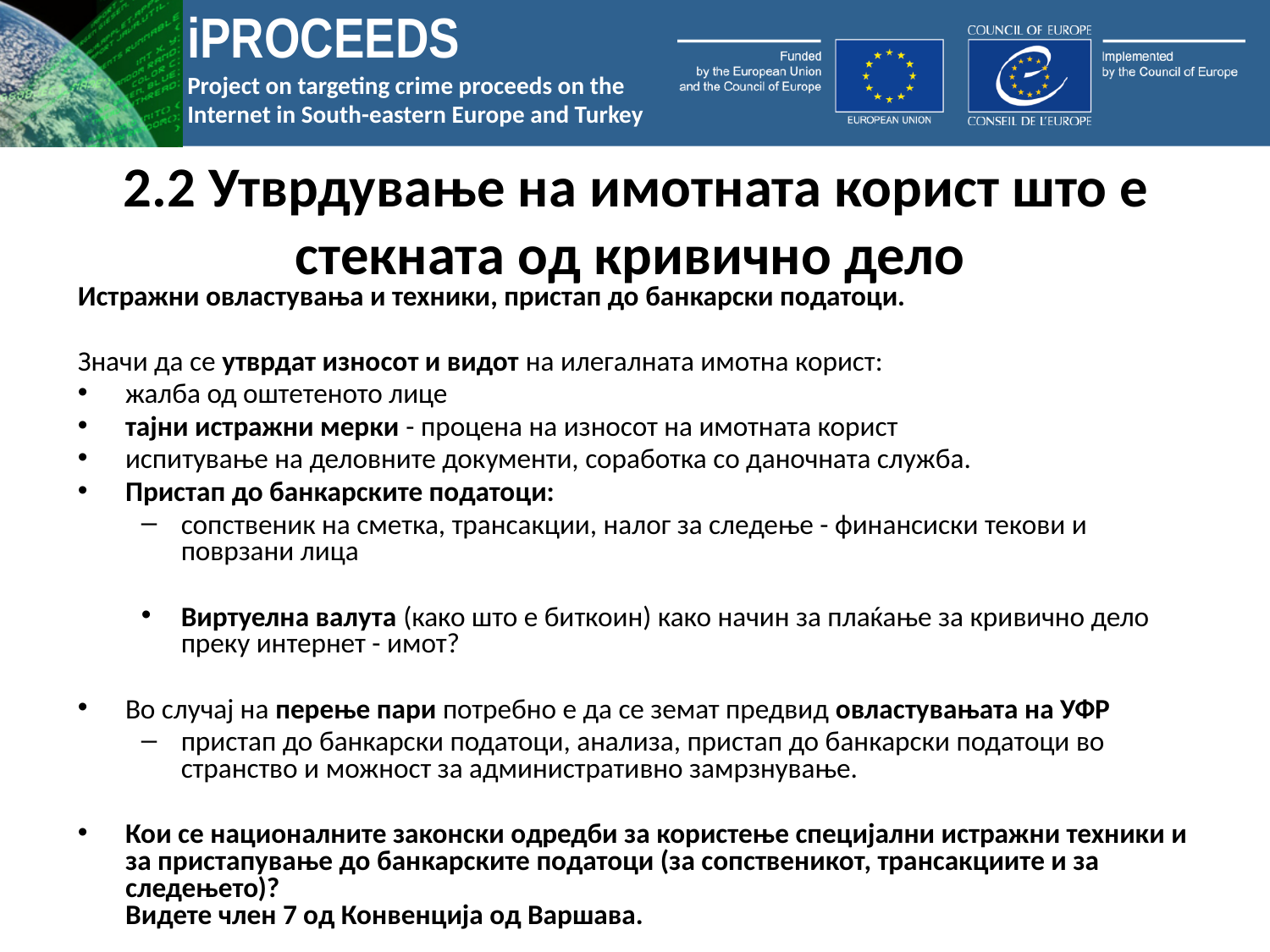

# 2.2 Утврдување на имотната корист што е стекната од кривично дело
Истражни овластувања и техники, пристап до банкарски податоци.

Значи да се утврдат износот и видот на илегалната имотна корист:
жалба од оштетеното лице
тајни истражни мерки - процена на износот на имотната корист
испитување на деловните документи, соработка со даночната служба.
Пристап до банкарските податоци:
сопственик на сметка, трансакции, налог за следење - финансиски текови и поврзани лица

Виртуелна валута (како што е биткоин) како начин за плаќање за кривично дело преку интернет - имот?

Во случај на перење пари потребно е да се земат предвид овластувањата на УФР
пристап до банкарски податоци, анализа, пристап до банкарски податоци во странство и можност за административно замрзнување.

Кои се националните законски одредби за користење специјални истражни техники и за пристапување до банкарските податоци (за сопственикот, трансакциите и за следењето)?
Видете член 7 од Конвенција од Варшава.